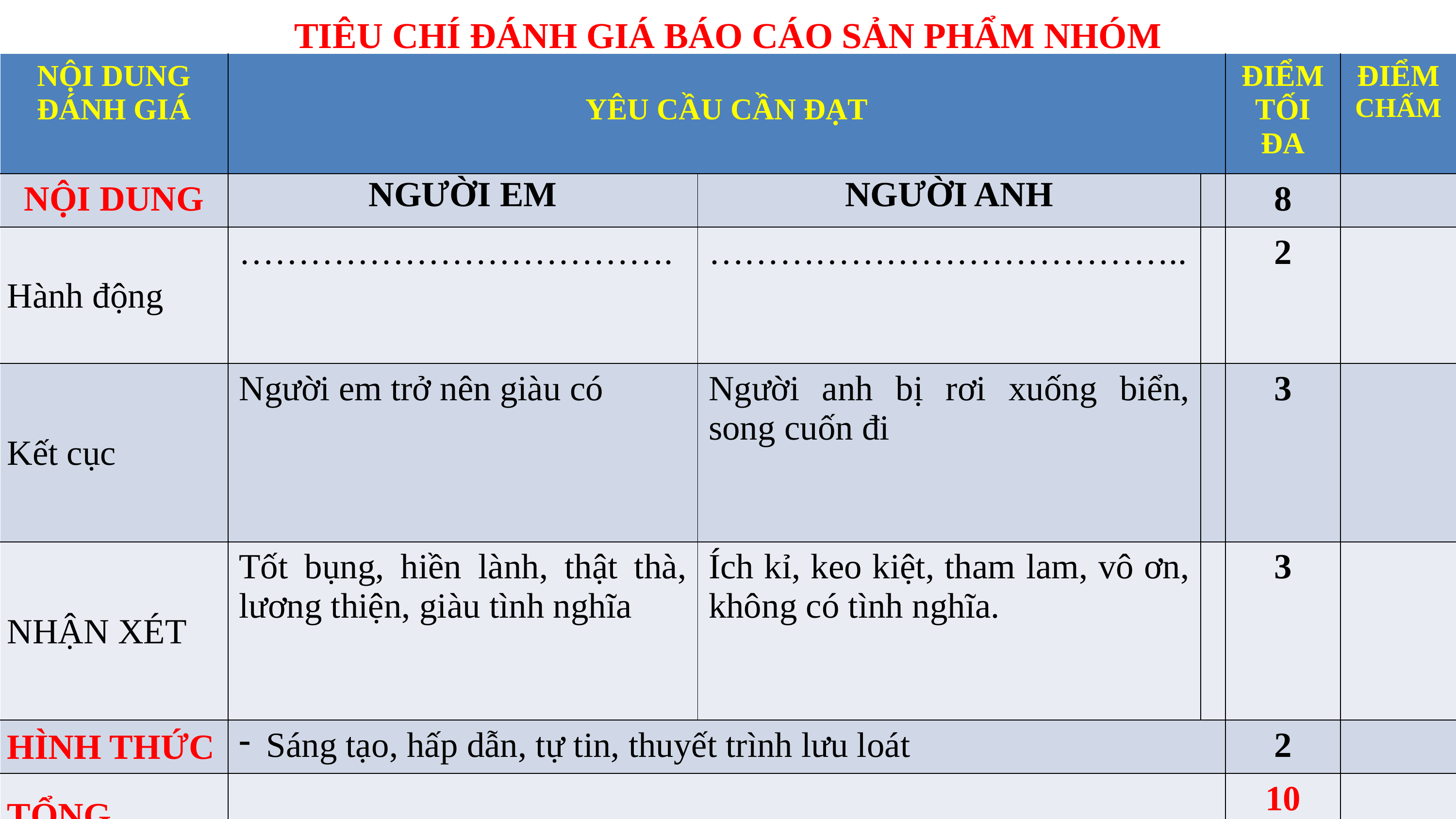

TIÊU CHÍ ĐÁNH GIÁ BÁO CÁO SẢN PHẨM NHÓM
| NỘI DUNG ĐÁNH GIÁ | YÊU CẦU CẦN ĐẠT |  |  | ĐIỂM TỐI ĐA | ĐIỂM CHẤM |
| --- | --- | --- | --- | --- | --- |
| NỘI DUNG | NGƯỜI EM | NGƯỜI ANH |  | 8 |  |
| Hành động | ………………………………. | ………………………………….. |  | 2 |  |
| Kết cục | Người em trở nên giàu có | Người anh bị rơi xuống biển, song cuốn đi |  | 3 |  |
| NHẬN XÉT | Tốt bụng, hiền lành, thật thà, lương thiện, giàu tình nghĩa | Ích kỉ, keo kiệt, tham lam, vô ơn, không có tình nghĩa. |  | 3 |  |
| HÌNH THỨC | Sáng tạo, hấp dẫn, tự tin, thuyết trình lưu loát |  |  | 2 |  |
| TỔNG |  |  |  | 10 |  |